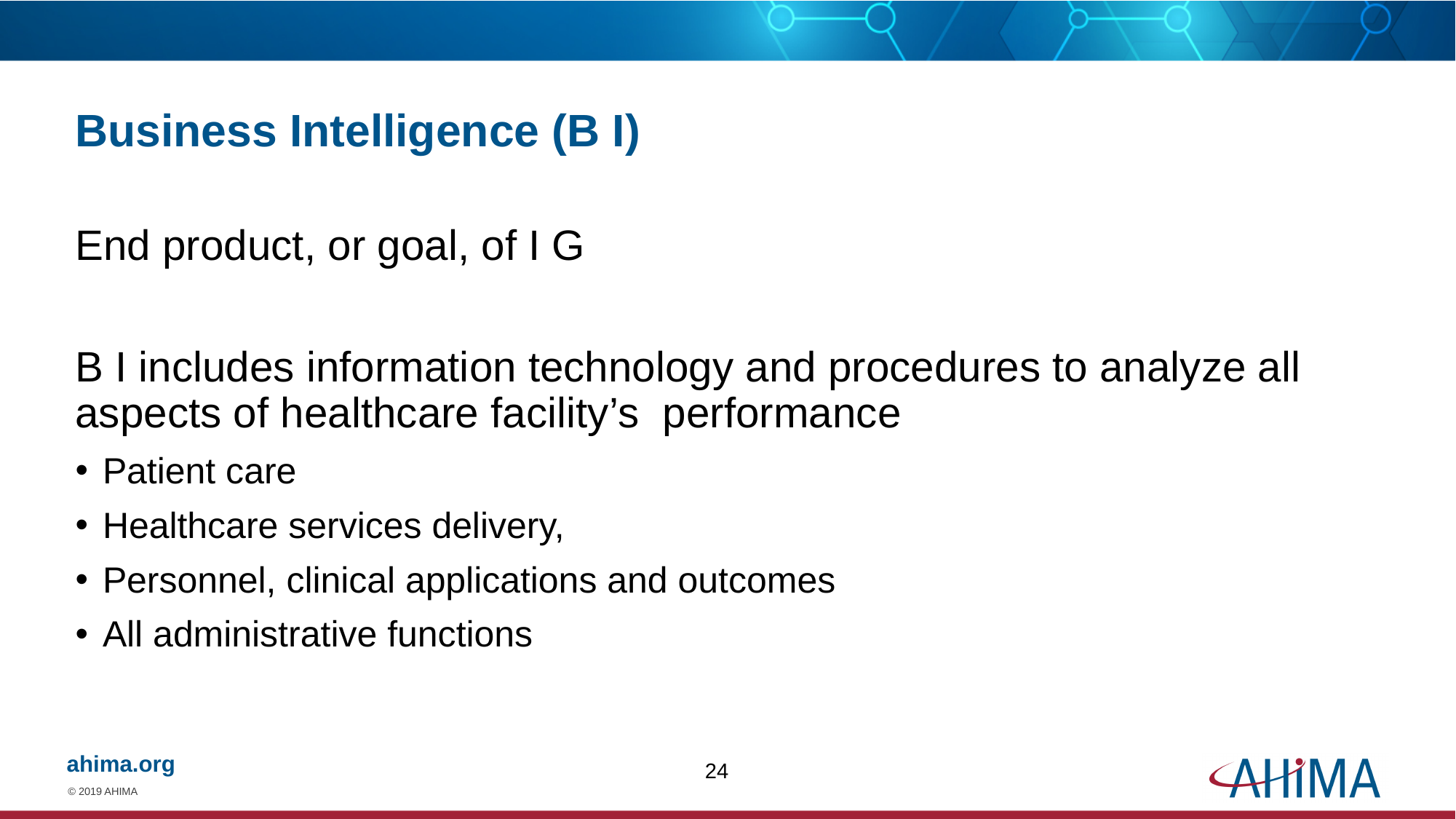

# Business Intelligence (B I)
End product, or goal, of I G

B I includes information technology and procedures to analyze all aspects of healthcare facility’s  performance
Patient care
Healthcare services delivery,
Personnel, clinical applications and outcomes
All administrative functions